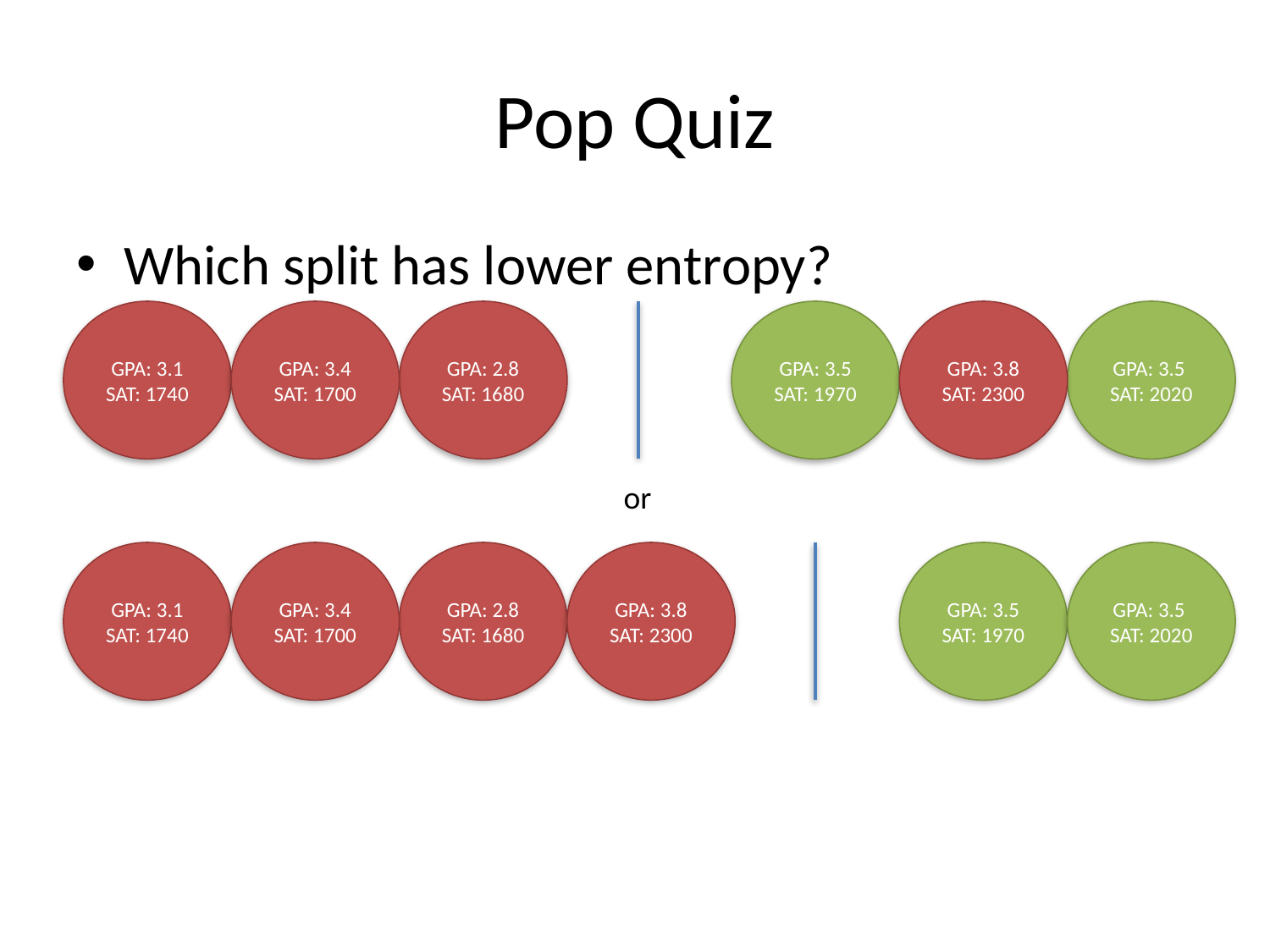

# Pop Quiz
Which split has lower entropy?

GPA: 3.1
SAT: 1740
GPA: 3.4
SAT: 1700
GPA: 2.8
SAT: 1680
GPA: 3.5
SAT: 1970
GPA: 3.8
SAT: 2300
GPA: 3.5
SAT: 2020
or

GPA: 3.1
SAT: 1740
GPA: 3.4
SAT: 1700
GPA: 2.8
SAT: 1680
GPA: 3.8
SAT: 2300
GPA: 3.5
SAT: 1970
GPA: 3.5
SAT: 2020